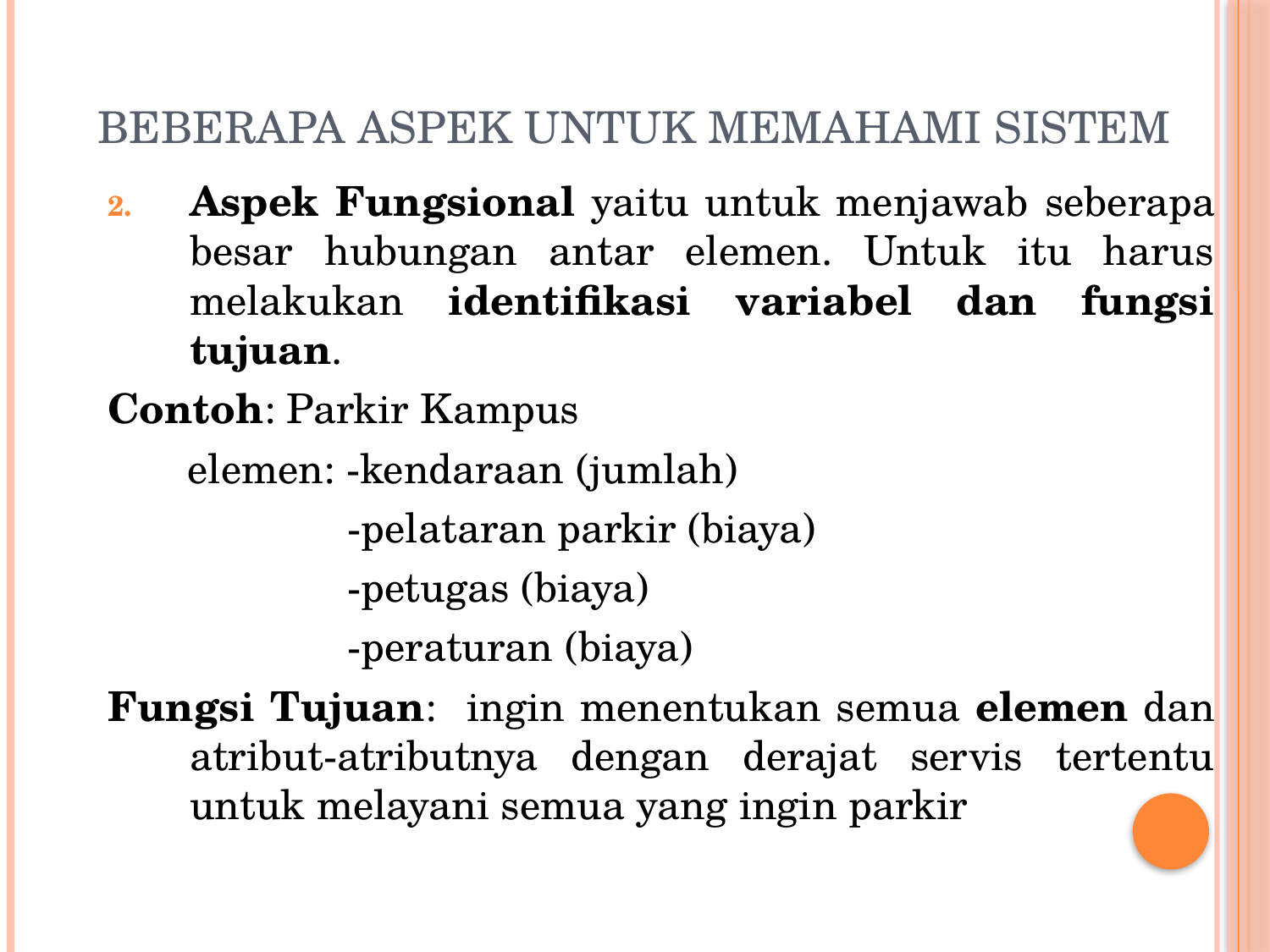

# Beberapa Aspek untuk Memahami Sistem
Aspek Fungsional yaitu untuk menjawab seberapa besar hubungan antar elemen. Untuk itu harus melakukan identifikasi variabel dan fungsi tujuan.
Contoh: Parkir Kampus
       elemen: -kendaraan (jumlah)
                     -pelataran parkir (biaya)
                     -petugas (biaya)
                     -peraturan (biaya)
Fungsi Tujuan:  ingin menentukan semua elemen dan atribut-atributnya dengan derajat servis tertentu untuk melayani semua yang ingin parkir